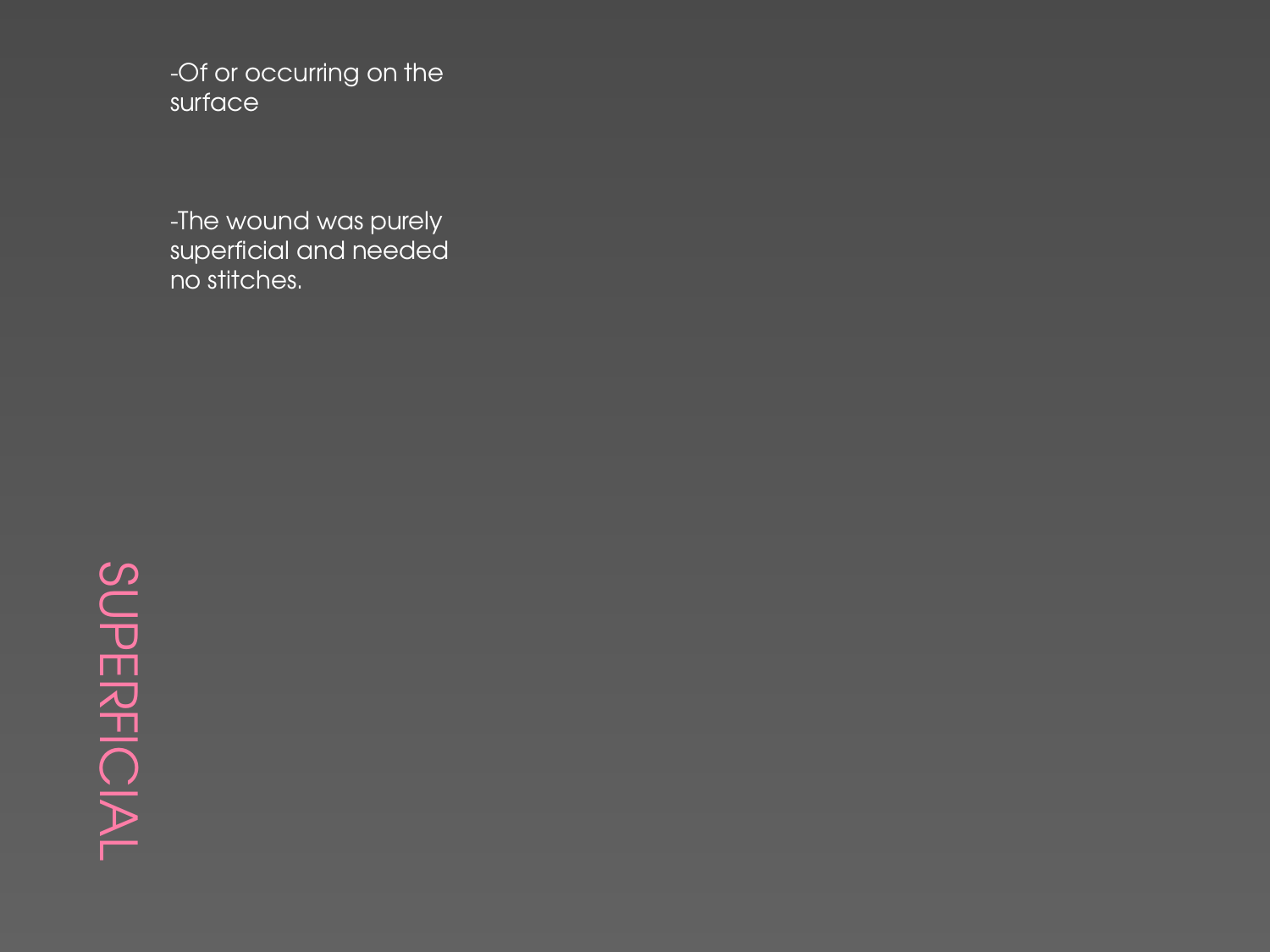

# Superficial
-Of or occurring on the surface

-The wound was purely superficial and needed no stitches.